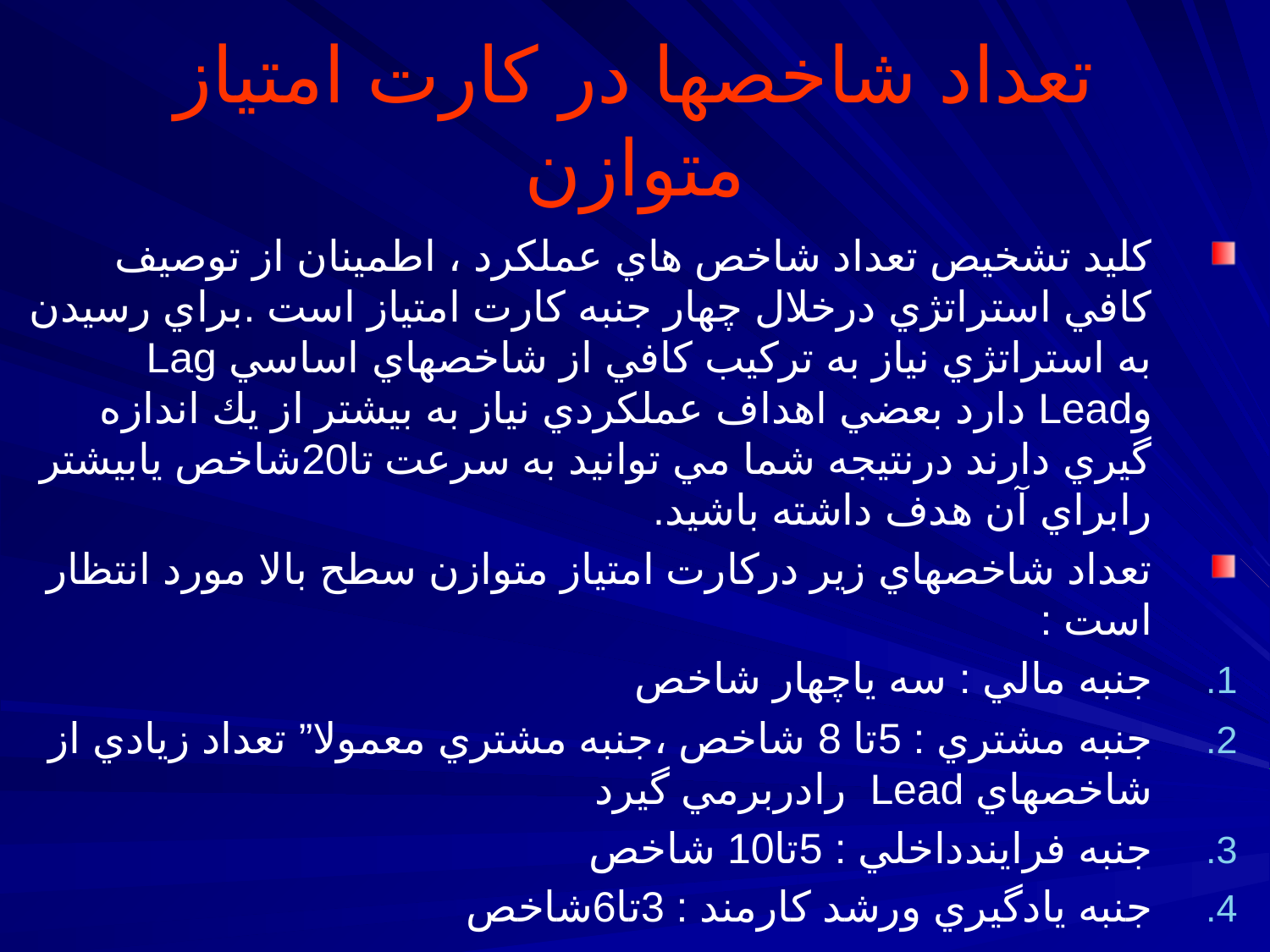

# تعداد شاخصها در كارت امتياز متوازن
كليد تشخيص تعداد شاخص هاي عملكرد ، اطمينان از توصيف كافي استراتژي درخلال چهار جنبه كارت امتياز است .براي رسيدن به استراتژي نياز به تركيب كافي از شاخصهاي اساسي Lag وLead دارد بعضي اهداف عملكردي نياز به بيشتر از يك اندازه گيري دارند درنتيجه شما مي توانيد به سرعت تا20شاخص يابيشتر رابراي آن هدف داشته باشيد.
تعداد شاخصهاي زير دركارت امتياز متوازن سطح بالا مورد انتظار است :
جنبه مالي : سه ياچهار شاخص
جنبه مشتري : 5تا 8 شاخص ،جنبه مشتري معمولا” تعداد زيادي از شاخصهاي Lead  رادربرمي گيرد
جنبه فرايندداخلي : 5تا10 شاخص
جنبه يادگيري ورشد كارمند : 3تا6شاخص